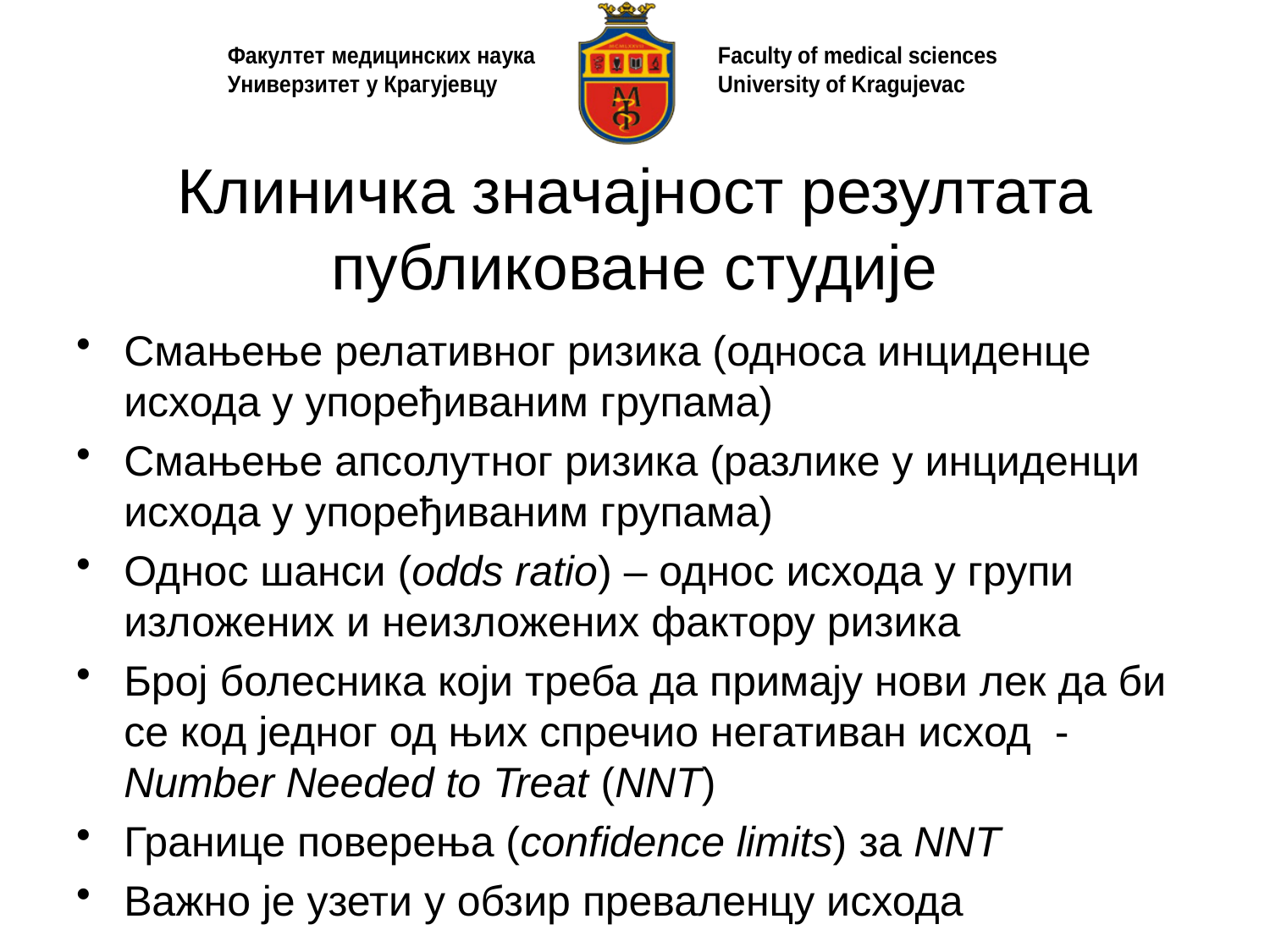

# Клиничка значајност резултата публиковане студије
Смањење релативног ризика (односа инциденце исхода у упоређиваним групама)
Смањење апсолутног ризика (разлике у инциденци исхода у упоређиваним групама)
Однос шанси (odds ratio) – однос исхода у групи изложених и неизложених фактору ризика
Број болесника који треба да примају нови лек да би се код једног од њих спречио негативан исход  - Number Needed to Treat (NNT)
Границе поверења (confidence limits) за NNT
Важно је узети у обзир преваленцу исхода